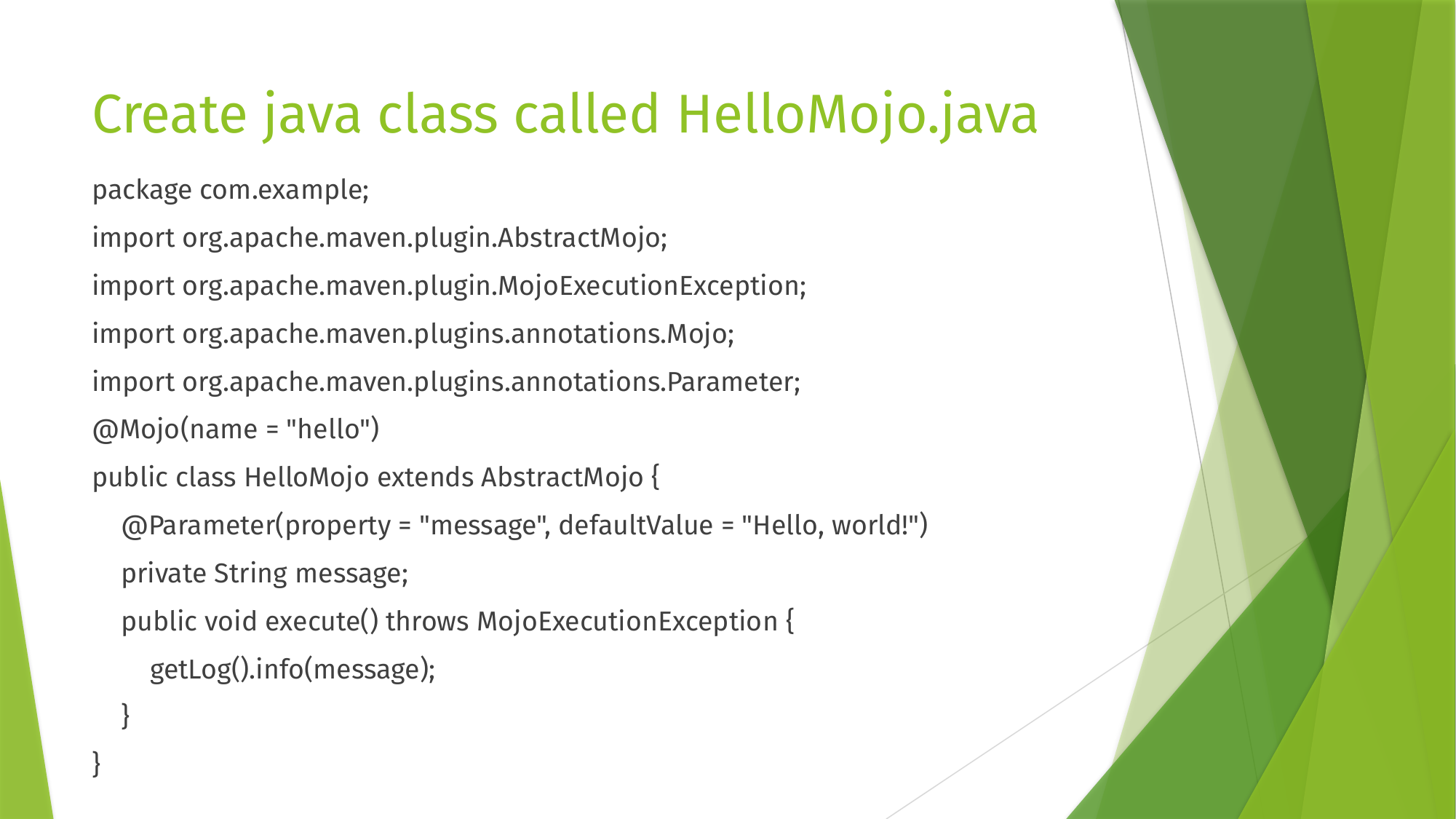

# Create java class called HelloMojo.java
package com.example;
import org.apache.maven.plugin.AbstractMojo;
import org.apache.maven.plugin.MojoExecutionException;
import org.apache.maven.plugins.annotations.Mojo;
import org.apache.maven.plugins.annotations.Parameter;
@Mojo(name = "hello")
public class HelloMojo extends AbstractMojo {
    @Parameter(property = "message", defaultValue = "Hello, world!")
    private String message;
    public void execute() throws MojoExecutionException {
        getLog().info(message);
    }
}